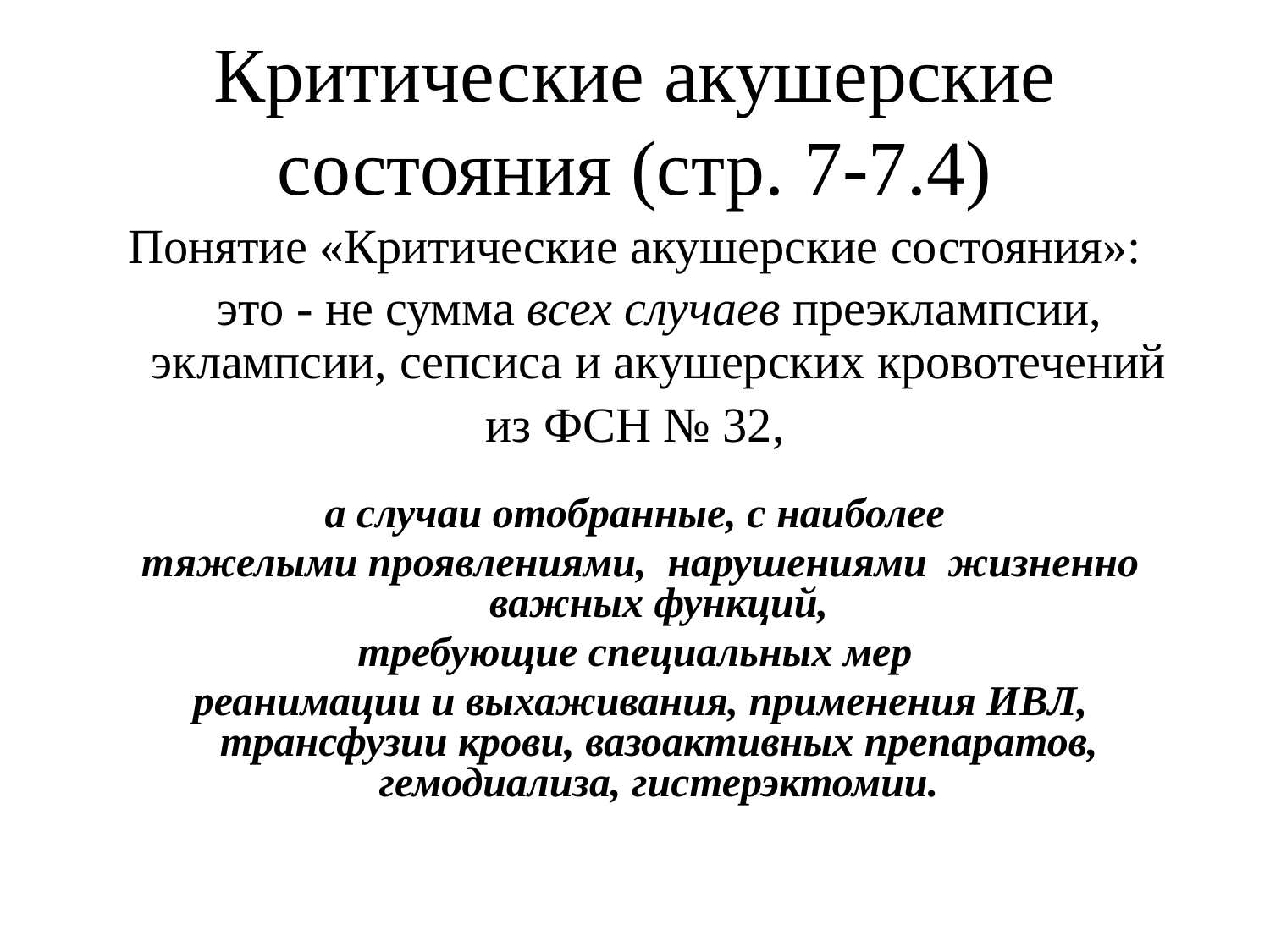

# Критические акушерские состояния (стр. 7-7.4)
Понятие «Критические акушерские состояния»:
    это - не сумма всех случаев преэклампсии, эклампсии, сепсиса и акушерских кровотечений
 из ФСН № 32,

а случаи отобранные, с наиболее
 тяжелыми проявлениями,  нарушениями  жизненно важных функций,
требующие специальных мер
 реанимации и выхаживания, применения ИВЛ, трансфузии крови, вазоактивных препаратов, гемодиализа, гистерэктомии.